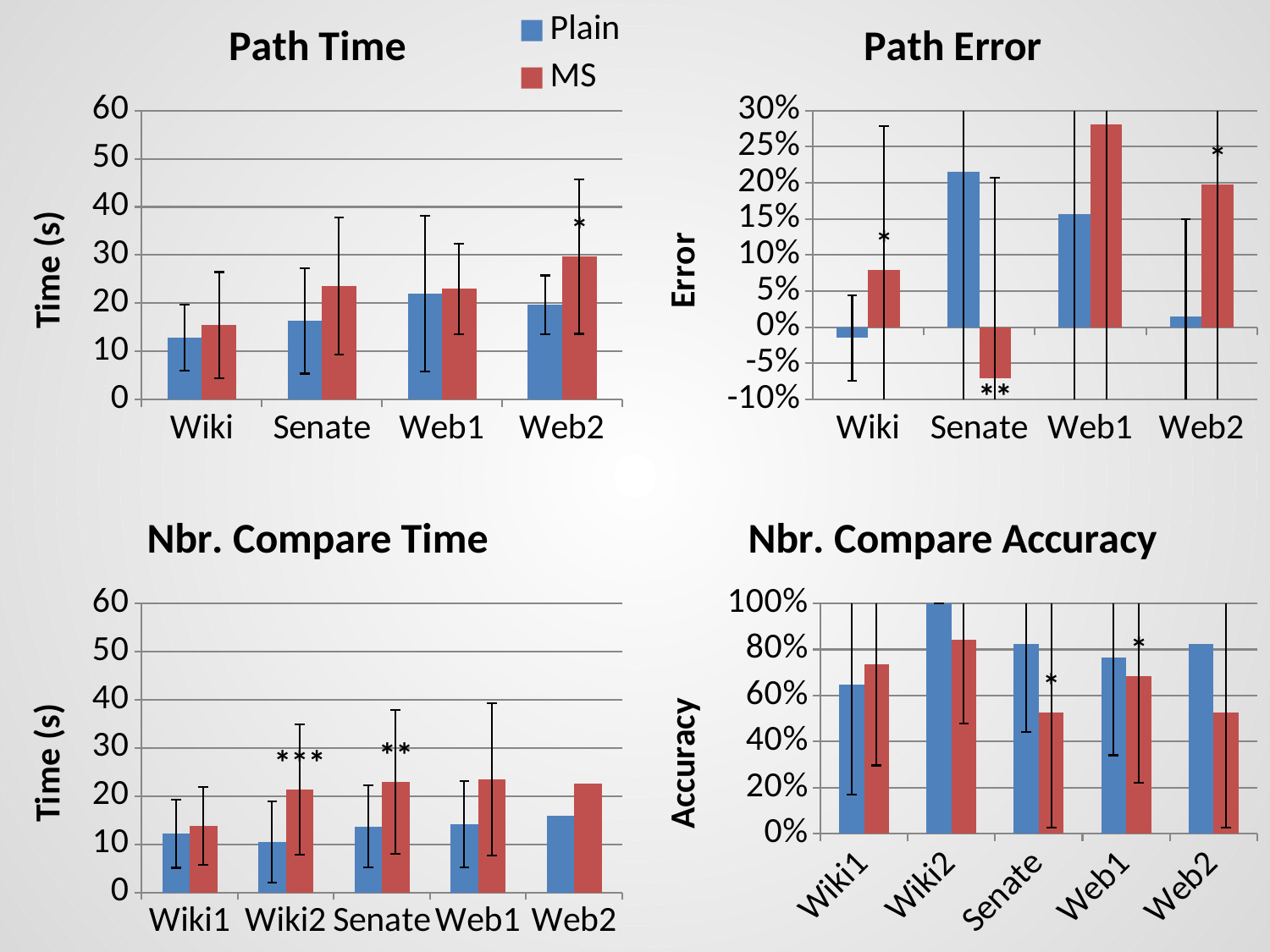

### Chart: Path Time

| Category |  |  |
|---|---|---|
| Wiki | 12.85764705882353 | 15.472631578947366 |
| Senate | 16.358823529411765 | 23.575789473684207 |
| Web1 | 21.98294117647058 | 23.021578947368422 |
| Web2 | 19.62529411764706 | 29.69 |

### Chart: Path Error

| Category |  |  |
|---|---|---|
| Wiki | -0.014705882352941176 | 0.07894736842105263 |
| Senate | 0.21568628235294118 | -0.07017543684210525 |
| Web1 | 0.1568627588235294 | 0.2807017526315789 |
| Web2 | 0.014705882352941176 | 0.19736842105263158 |

### Chart: Nbr. Compare Time

| Category |  |  |
|---|---|---|
| Wiki1 | 12.184705882352942 | 13.82578947368421 |
| Wiki2 | 10.463529411764705 | 21.353157894736842 |
| Senate | 13.648235294117647 | 22.910000000000004 |
| Web1 | 14.168235294117647 | 23.42684210526316 |
| Web2 | 15.962941176470588 | 22.63473684210526 |

### Chart: Nbr. Compare Accuracy

| Category |  |  |
|---|---|---|
| Wiki1 | 0.6470588235294118 | 0.7368421052631579 |
| Wiki2 | 1.0 | 0.8421052631578947 |
| Senate | 0.8235294117647058 | 0.5263157894736842 |
| Web1 | 0.7647058823529411 | 0.6842105263157895 |
| Web2 | 0.8235294117647058 | 0.5263157894736842 |
Wiki1 MS, senate MS,
Web2 more central